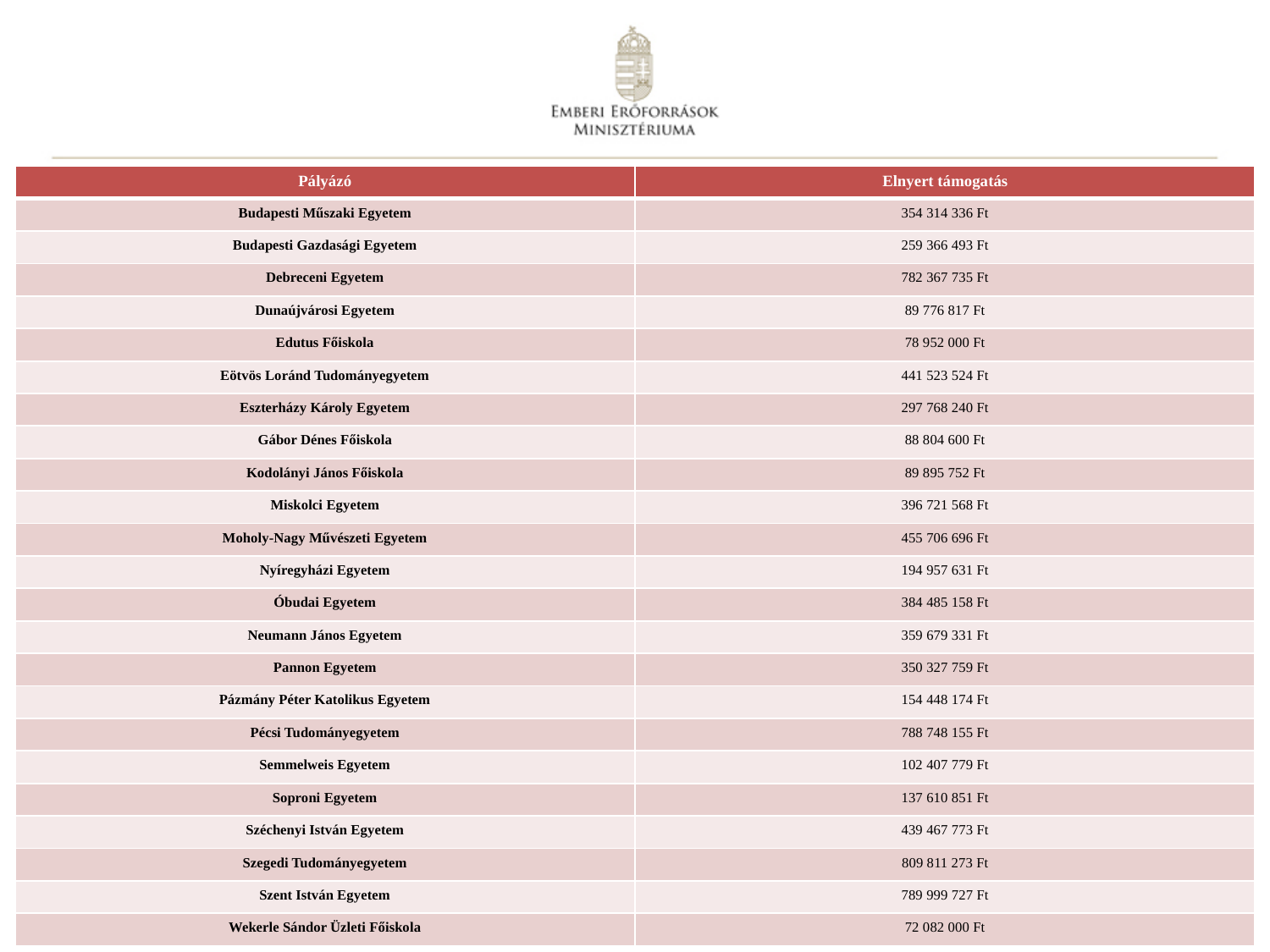

| Pályázó | Elnyert támogatás |
| --- | --- |
| Budapesti Műszaki Egyetem | 354 314 336 Ft |
| Budapesti Gazdasági Egyetem | 259 366 493 Ft |
| Debreceni Egyetem | 782 367 735 Ft |
| Dunaújvárosi Egyetem | 89 776 817 Ft |
| Edutus Főiskola | 78 952 000 Ft |
| Eötvös Loránd Tudományegyetem | 441 523 524 Ft |
| Eszterházy Károly Egyetem | 297 768 240 Ft |
| Gábor Dénes Főiskola | 88 804 600 Ft |
| Kodolányi János Főiskola | 89 895 752 Ft |
| Miskolci Egyetem | 396 721 568 Ft |
| Moholy-Nagy Művészeti Egyetem | 455 706 696 Ft |
| Nyíregyházi Egyetem | 194 957 631 Ft |
| Óbudai Egyetem | 384 485 158 Ft |
| Neumann János Egyetem | 359 679 331 Ft |
| Pannon Egyetem | 350 327 759 Ft |
| Pázmány Péter Katolikus Egyetem | 154 448 174 Ft |
| Pécsi Tudományegyetem | 788 748 155 Ft |
| Semmelweis Egyetem | 102 407 779 Ft |
| Soproni Egyetem | 137 610 851 Ft |
| Széchenyi István Egyetem | 439 467 773 Ft |
| Szegedi Tudományegyetem | 809 811 273 Ft |
| Szent István Egyetem | 789 999 727 Ft |
| Wekerle Sándor Üzleti Főiskola | 72 082 000 Ft |